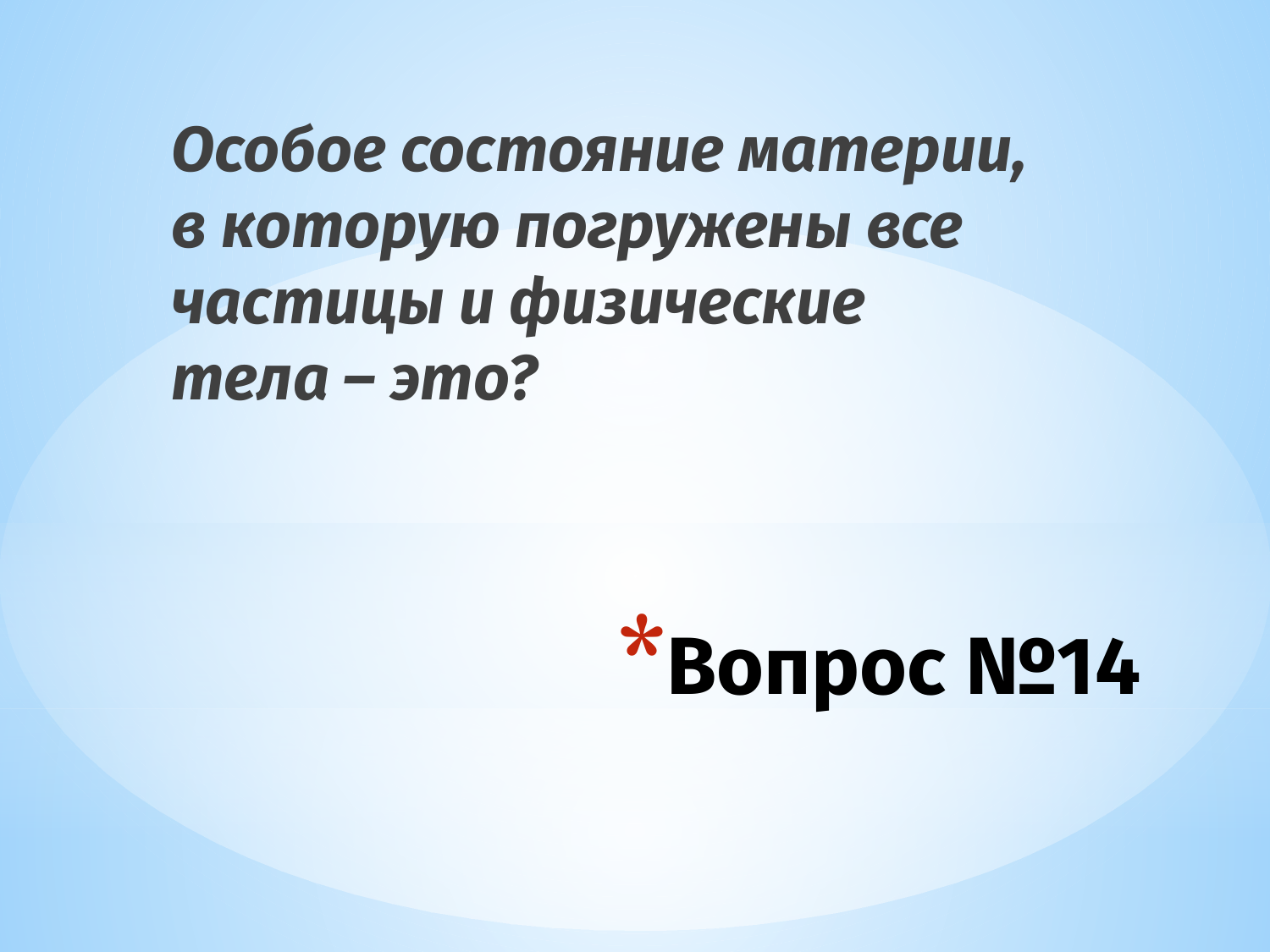

Особое состояние материи, в которую погружены все частицы и физические тела – это?
# Вопрос №14